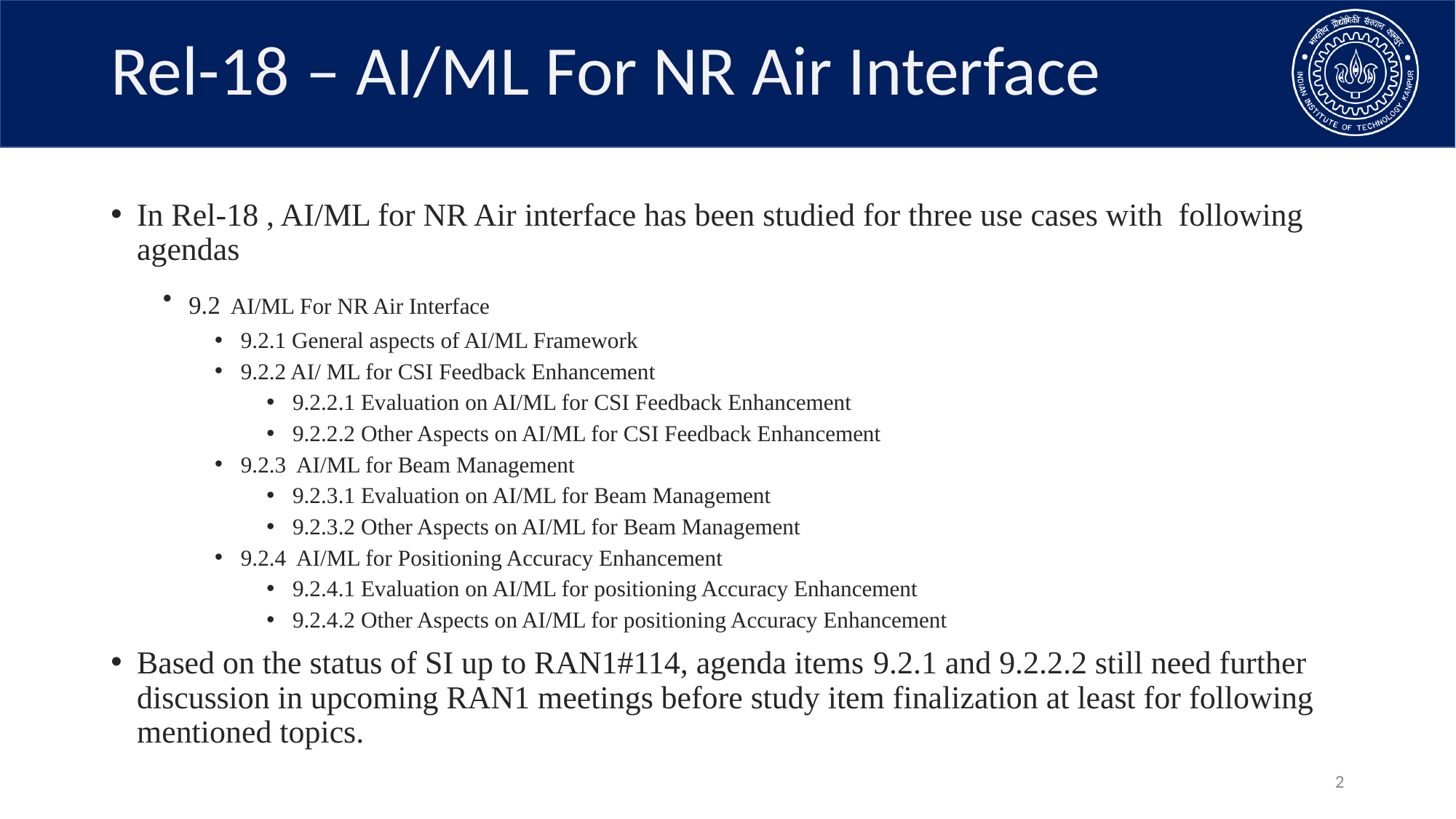

# Rel-18 – AI/ML For NR Air Interface
In Rel-18 , AI/ML for NR Air interface has been studied for three use cases with  following agendas
9.2 AI/ML For NR Air Interface
9.2.1 General aspects of AI/ML Framework
9.2.2 AI/ ML for CSI Feedback Enhancement
9.2.2.1 Evaluation on AI/ML for CSI Feedback Enhancement
9.2.2.2 Other Aspects on AI/ML for CSI Feedback Enhancement
9.2.3  AI/ML for Beam Management
9.2.3.1 Evaluation on AI/ML for Beam Management
9.2.3.2 Other Aspects on AI/ML for Beam Management
9.2.4  AI/ML for Positioning Accuracy Enhancement
9.2.4.1 Evaluation on AI/ML for positioning Accuracy Enhancement
9.2.4.2 Other Aspects on AI/ML for positioning Accuracy Enhancement
Based on the status of SI up to RAN1#114, agenda items 9.2.1 and 9.2.2.2 still need further discussion in upcoming RAN1 meetings before study item finalization at least for following mentioned topics.
2